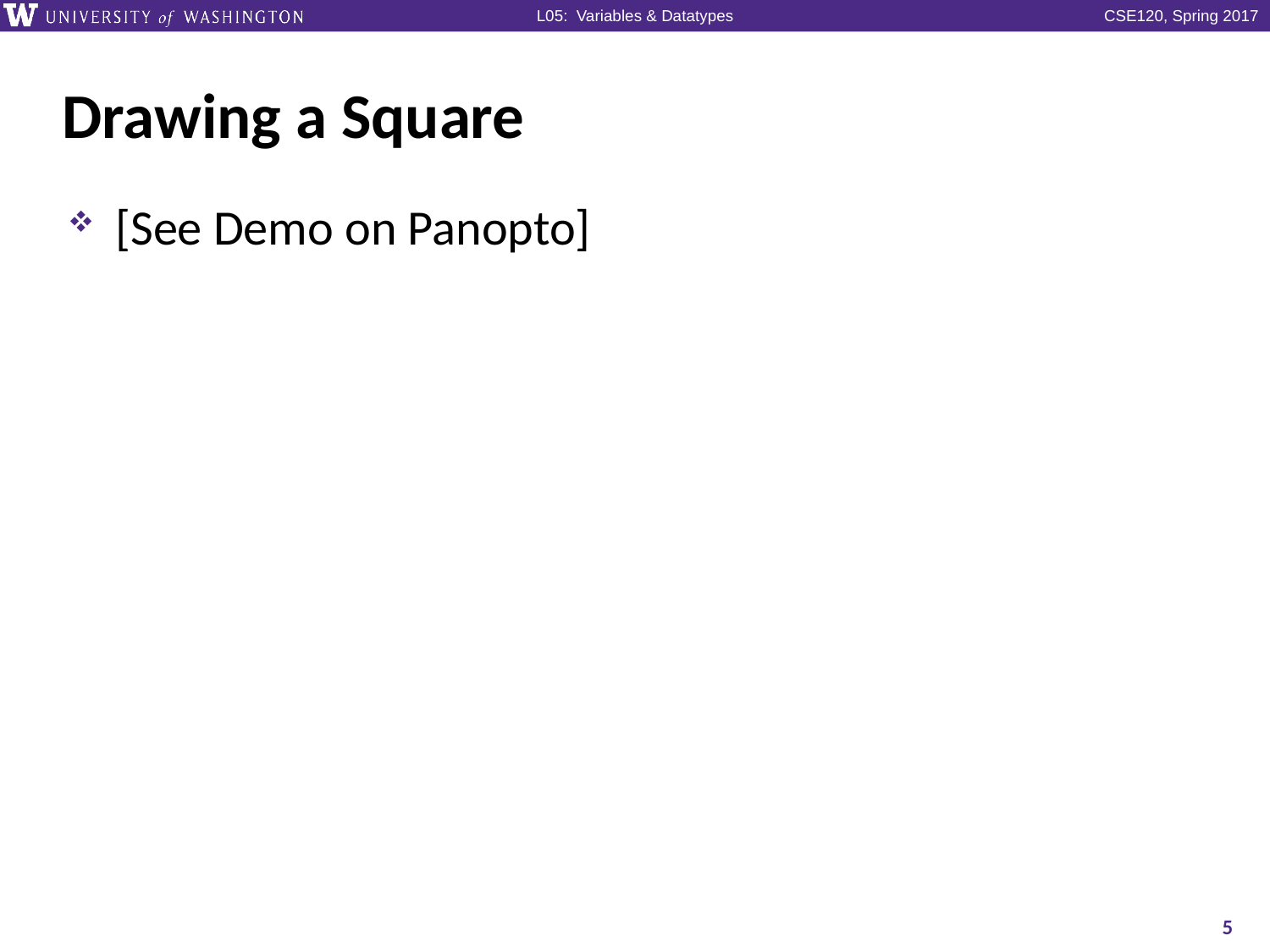

# Drawing a Square
[See Demo on Panopto]
5